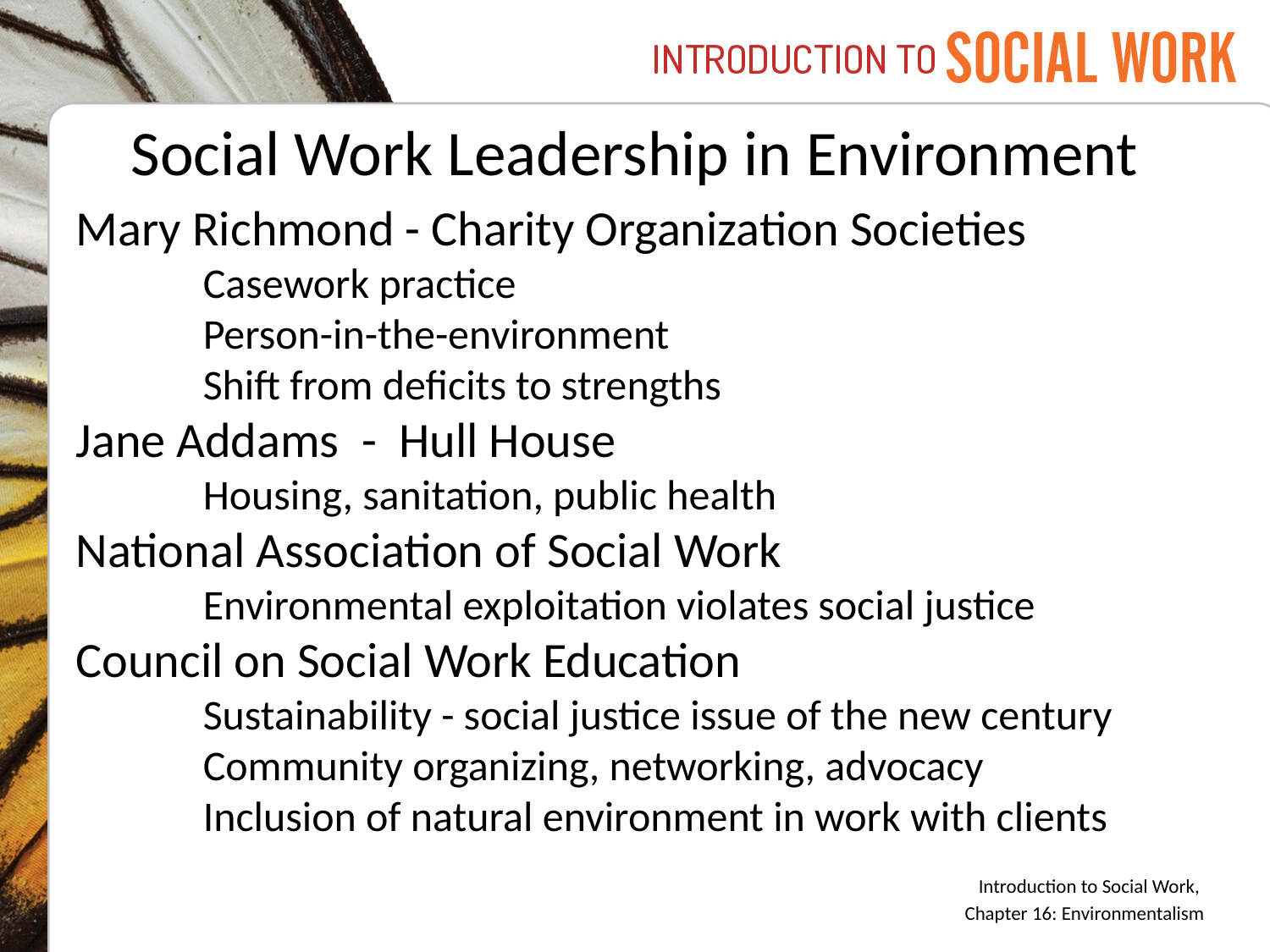

# Social Work Leadership in Environment
Mary Richmond - Charity Organization Societies
	Casework practice
	Person-in-the-environment
	Shift from deficits to strengths
Jane Addams  -  Hull House
	Housing, sanitation, public health
National Association of Social Work
	Environmental exploitation violates social justice
Council on Social Work Education
	Sustainability - social justice issue of the new century
	Community organizing, networking, advocacy
	Inclusion of natural environment in work with clients

Introduction to Social Work,
Chapter 16: Environmentalism